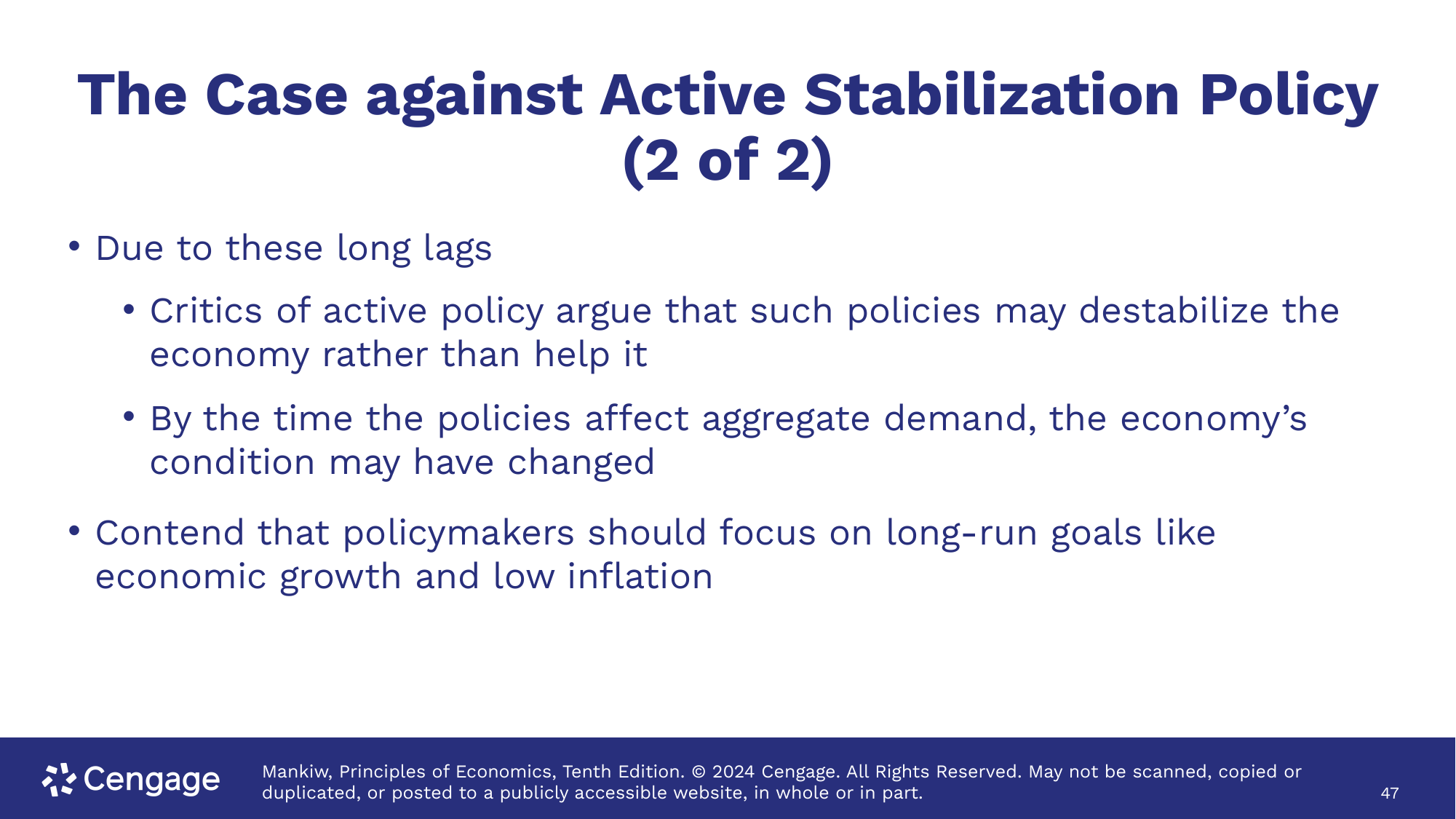

# The Case against Active Stabilization Policy (2 of 2)
Due to these long lags
Critics of active policy argue that such policies may destabilize the economy rather than help it
By the time the policies affect aggregate demand, the economy’s condition may have changed
Contend that policymakers should focus on long-run goals like economic growth and low inflation